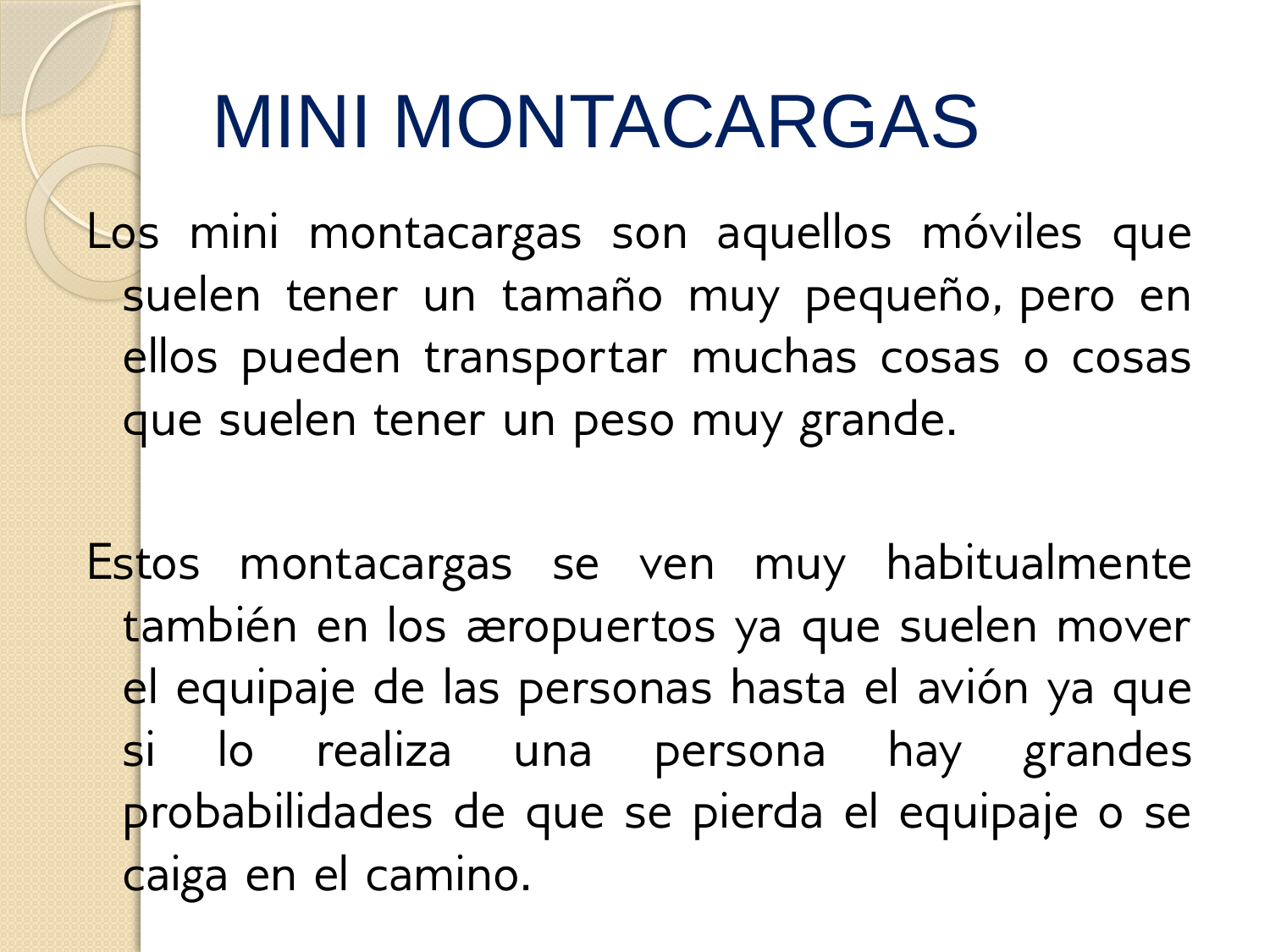

# MINI MONTACARGAS
Los mini montacargas son aquellos móviles que suelen tener un tamaño muy pequeño, pero en ellos pueden transportar muchas cosas o cosas que suelen tener un peso muy grande.

Estos montacargas se ven muy habitualmente también en los aeropuertos ya que suelen mover el equipaje de las personas hasta el avión ya que si lo realiza una persona hay grandes probabilidades de que se pierda el equipaje o se caiga en el camino.